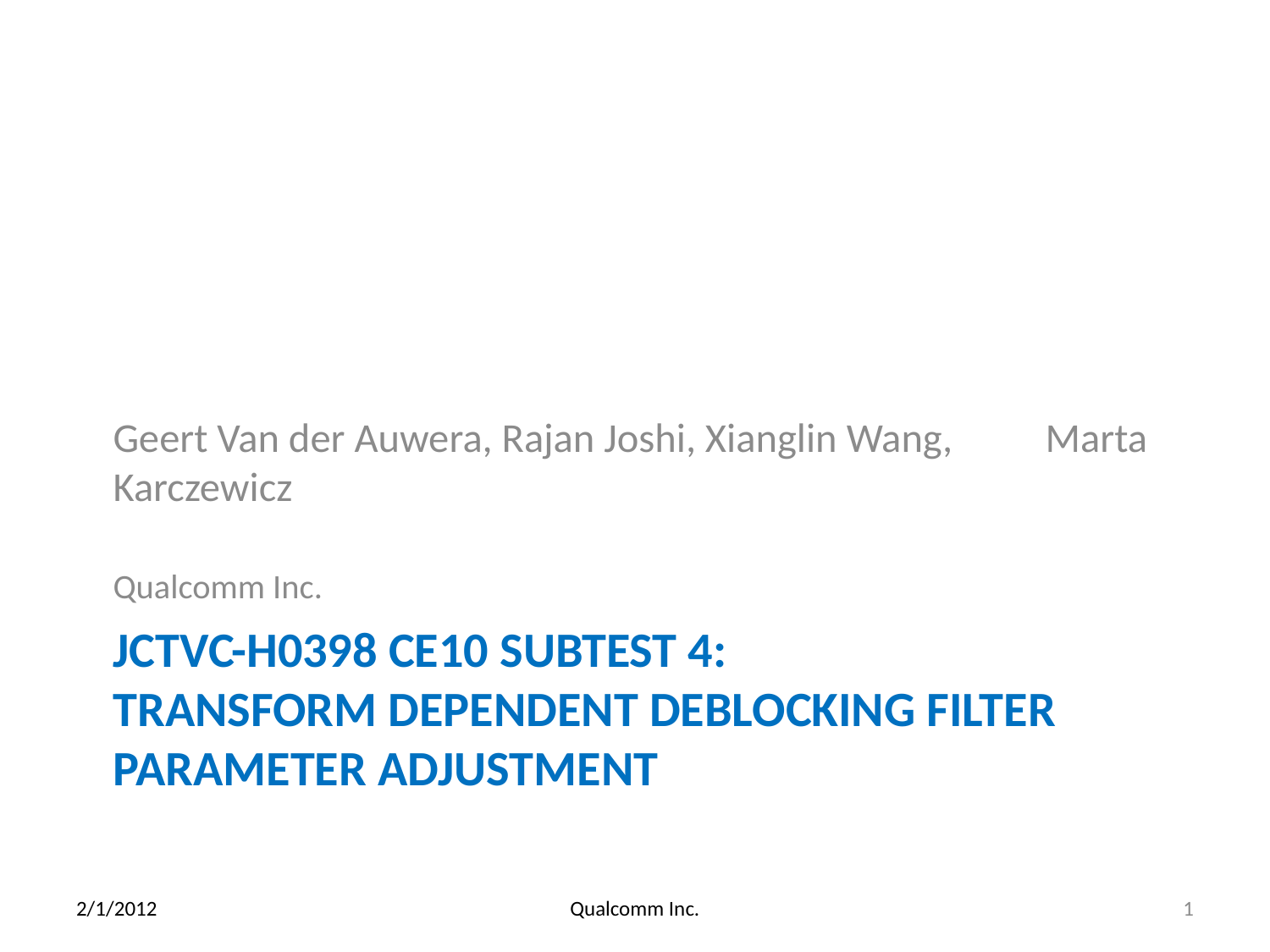

Geert Van der Auwera, Rajan Joshi, Xianglin Wang,          Marta Karczewicz

Qualcomm Inc.
# JCTVC-H0398 CE10 Subtest 4: Transform dependent Deblocking Filter Parameter Adjustment
2/1/2012
Qualcomm Inc.
1